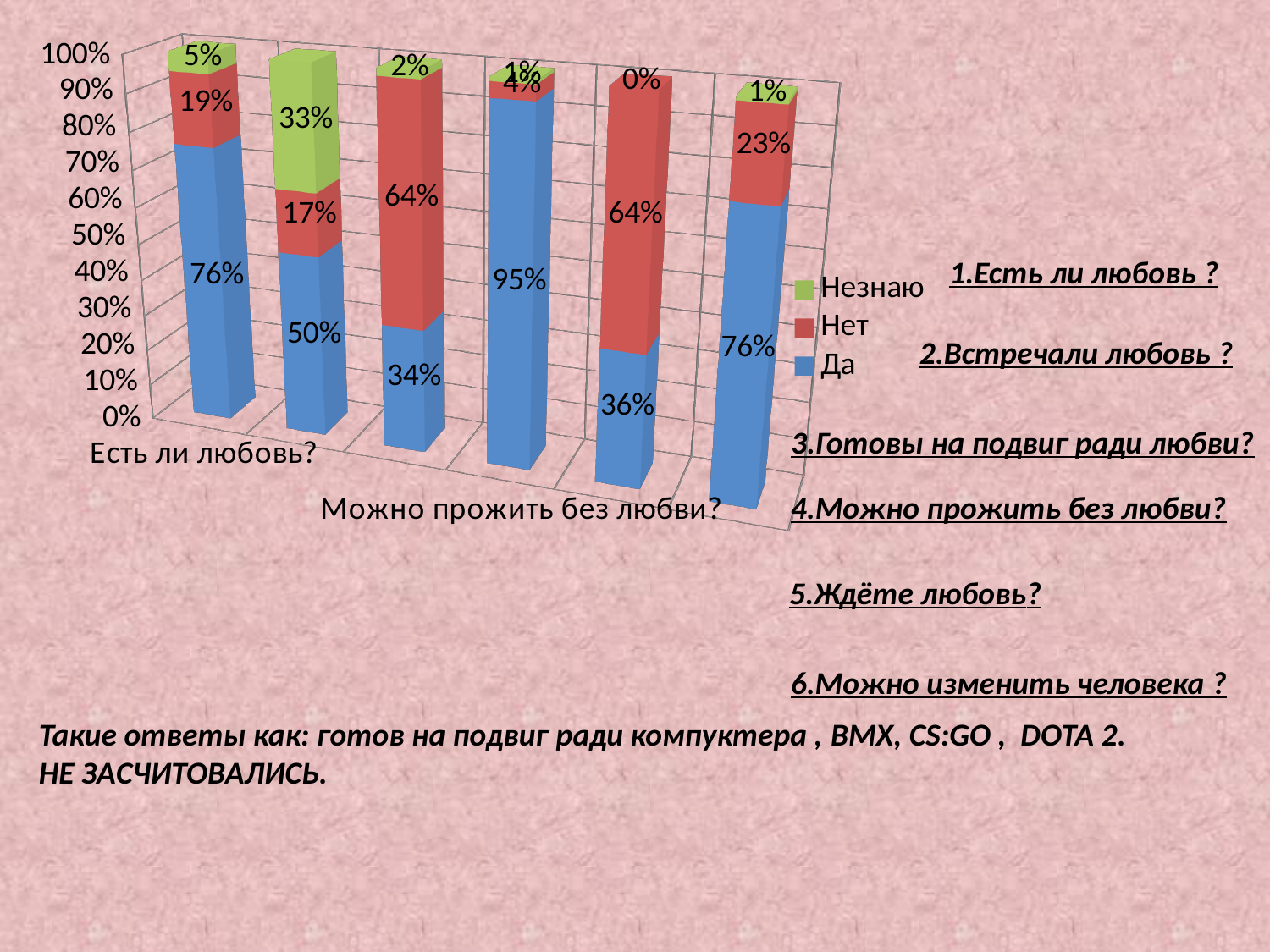

[unsupported chart]

1.Есть ли любовь ?
2.Встречали любовь ?

3.Готовы на подвиг ради любви?
4.Можно прожить без любви?

5.Ждёте любовь?

6.Можно изменить человека ?

Такие ответы как: готов на подвиг ради компуктера , BMX, CS:GO ,  DOTA 2. НЕ ЗАCЧИТОВАЛИСЬ.